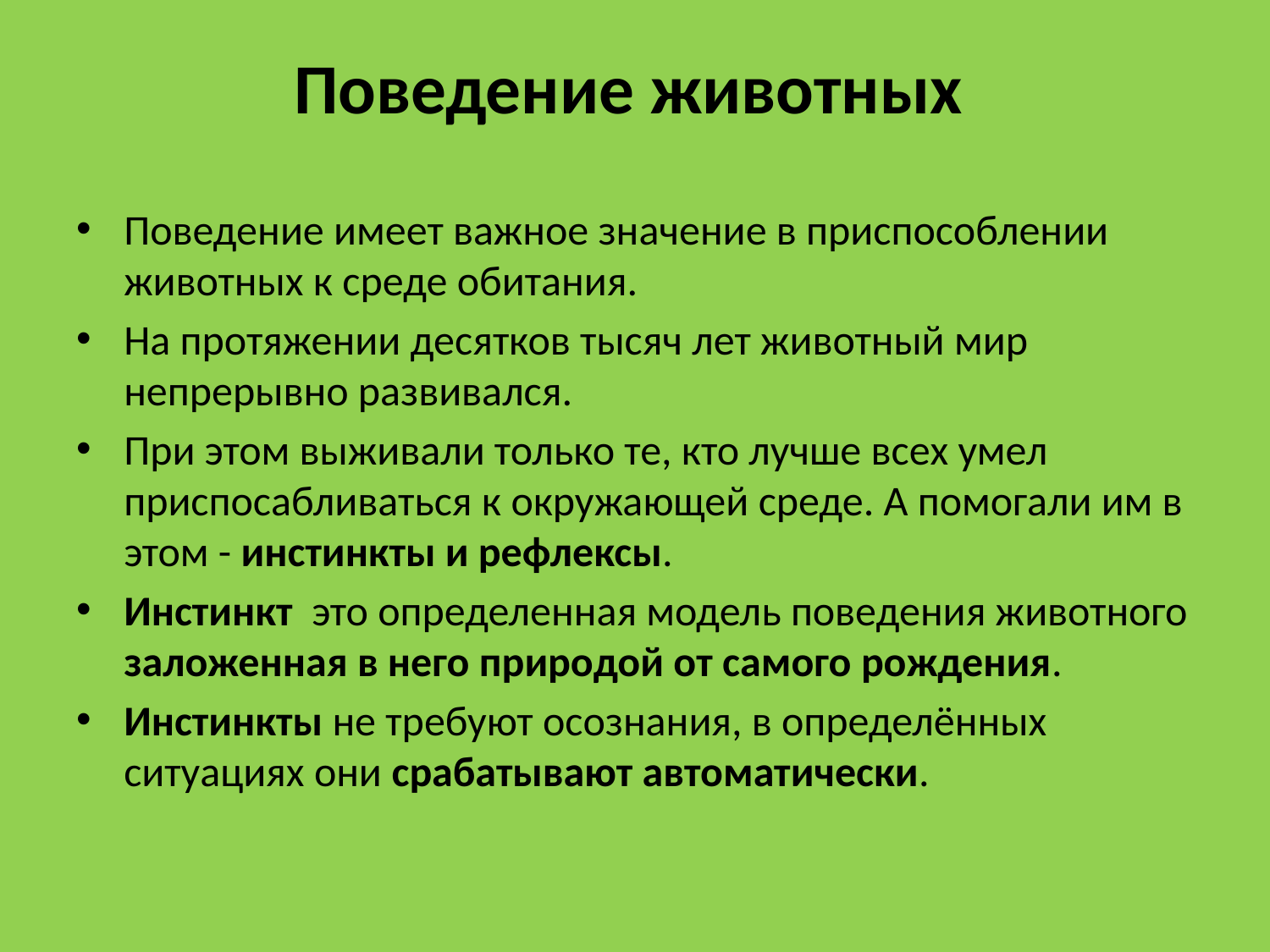

# Поведение животных
Поведение имеет важное значение в приспособлении животных к среде обитания.
На протяжении десятков тысяч лет животный мир непрерывно развивался.
При этом выживали только те, кто лучше всех умел приспосабливаться к окружающей среде. А помогали им в этом - инстинкты и рефлексы.
Инстинкт  это определенная модель поведения животного заложенная в него природой от самого рождения.
Инстинкты не требуют осознания, в определённых ситуациях они срабатывают автоматически.